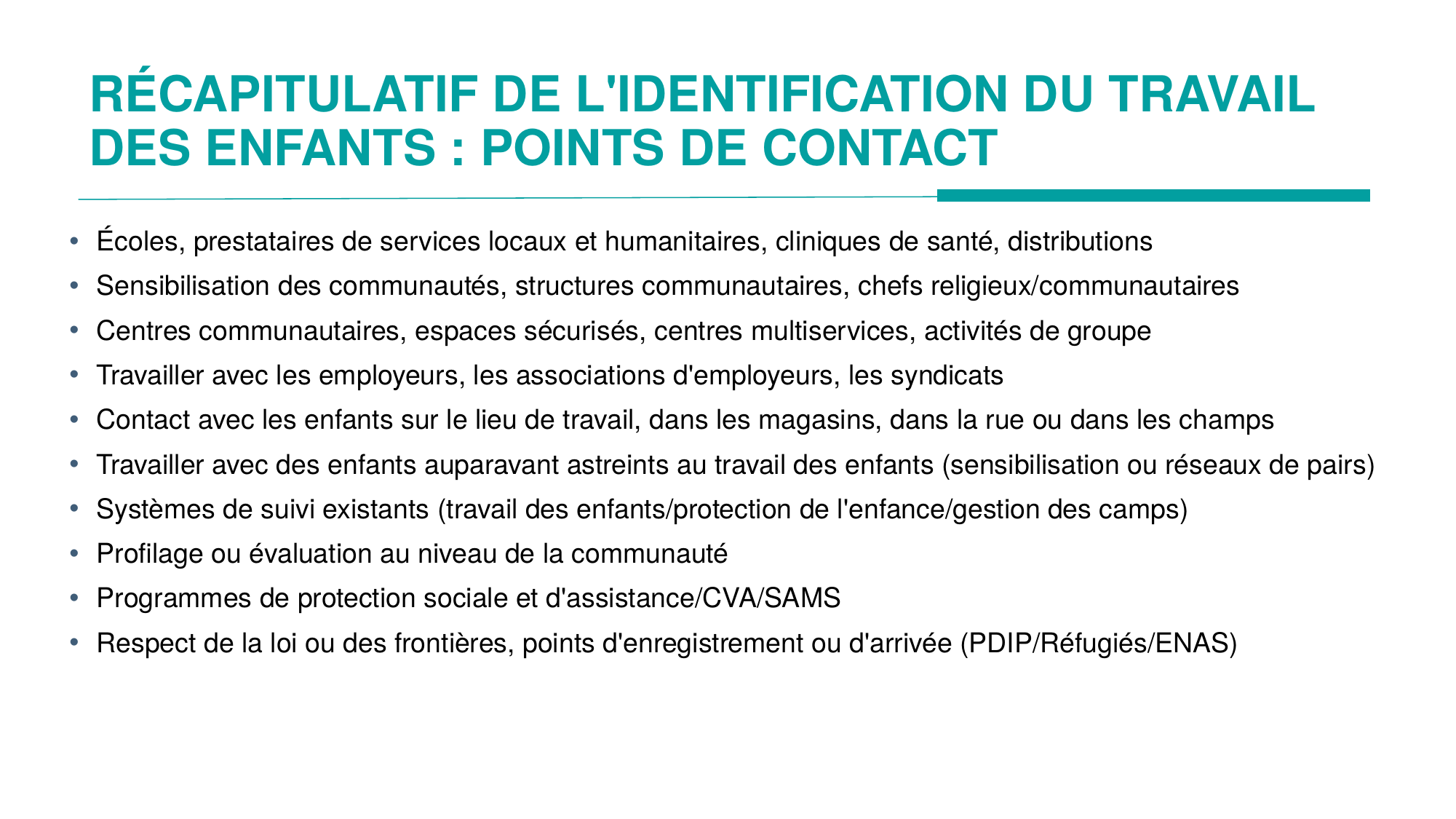

# RÉCAPITULATIF DE L'IDENTIFICATION DU TRAVAIL DES ENFANTS : POINTS DE CONTACT

Écoles, prestataires de services locaux et humanitaires, cliniques de santé, distributions
Sensibilisation des communautés, structures communautaires, chefs religieux/communautaires
Centres communautaires, espaces sécurisés, centres multiservices, activités de groupe
Travailler avec les employeurs, les associations d'employeurs, les syndicats
Contact avec les enfants sur le lieu de travail, dans les magasins, dans la rue ou dans les champs
Travailler avec des enfants auparavant astreints au travail des enfants (sensibilisation ou réseaux de pairs)
Systèmes de suivi existants (travail des enfants/protection de l'enfance/gestion des camps)
Profilage ou évaluation au niveau de la communauté
Programmes de protection sociale et d'assistance/CVA/SAMS
Respect de la loi ou des frontières, points d'enregistrement ou d'arrivée (PDIP/Réfugiés/ENAS)